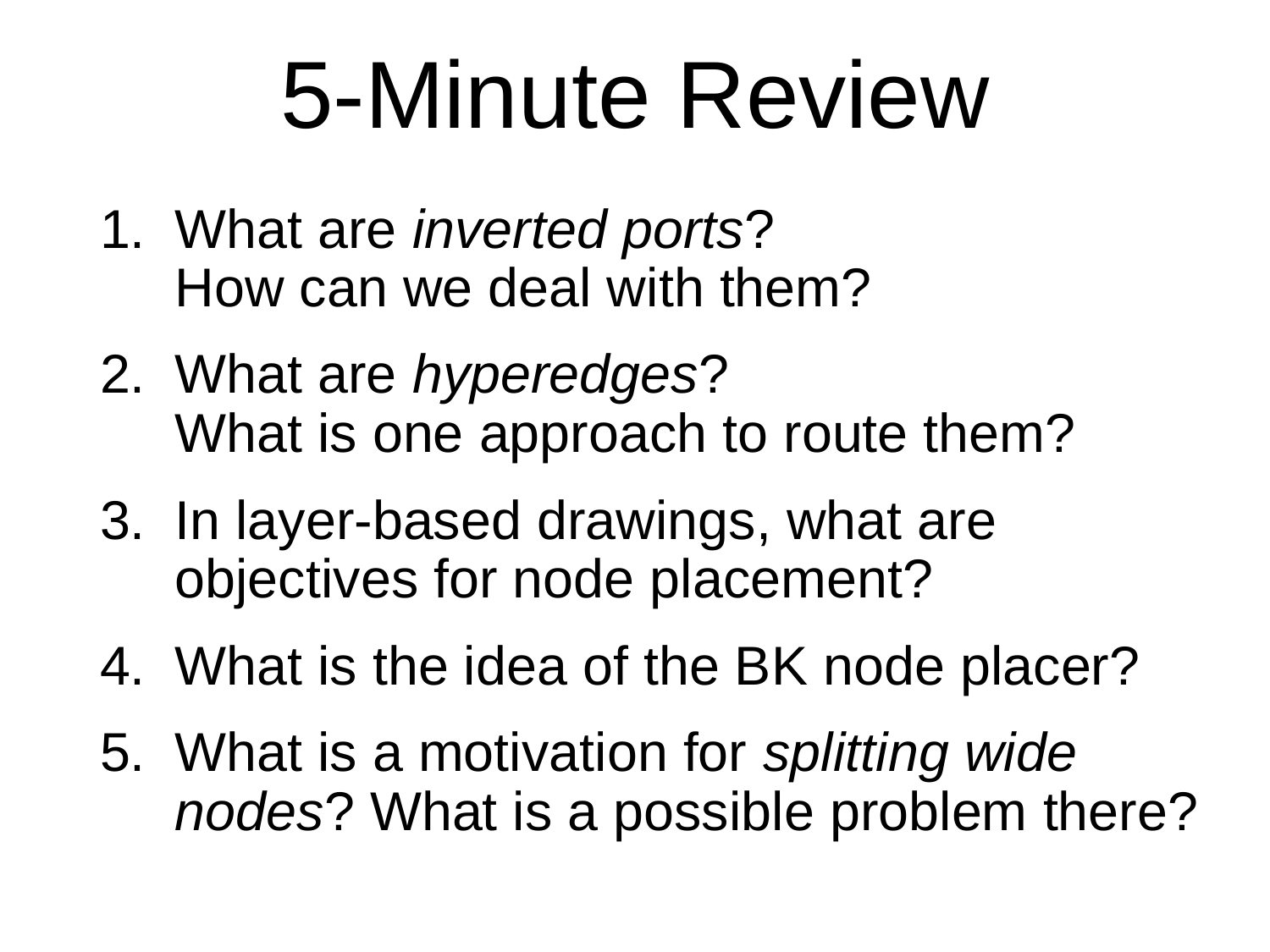

# 5-Minute Review
What are inverted ports?
How can we deal with them?
What are hyperedges?
What is one approach to route them?
In layer-based drawings, what are objectives for node placement?
What is the idea of the BK node placer?
What is a motivation for splitting wide nodes? What is a possible problem there?